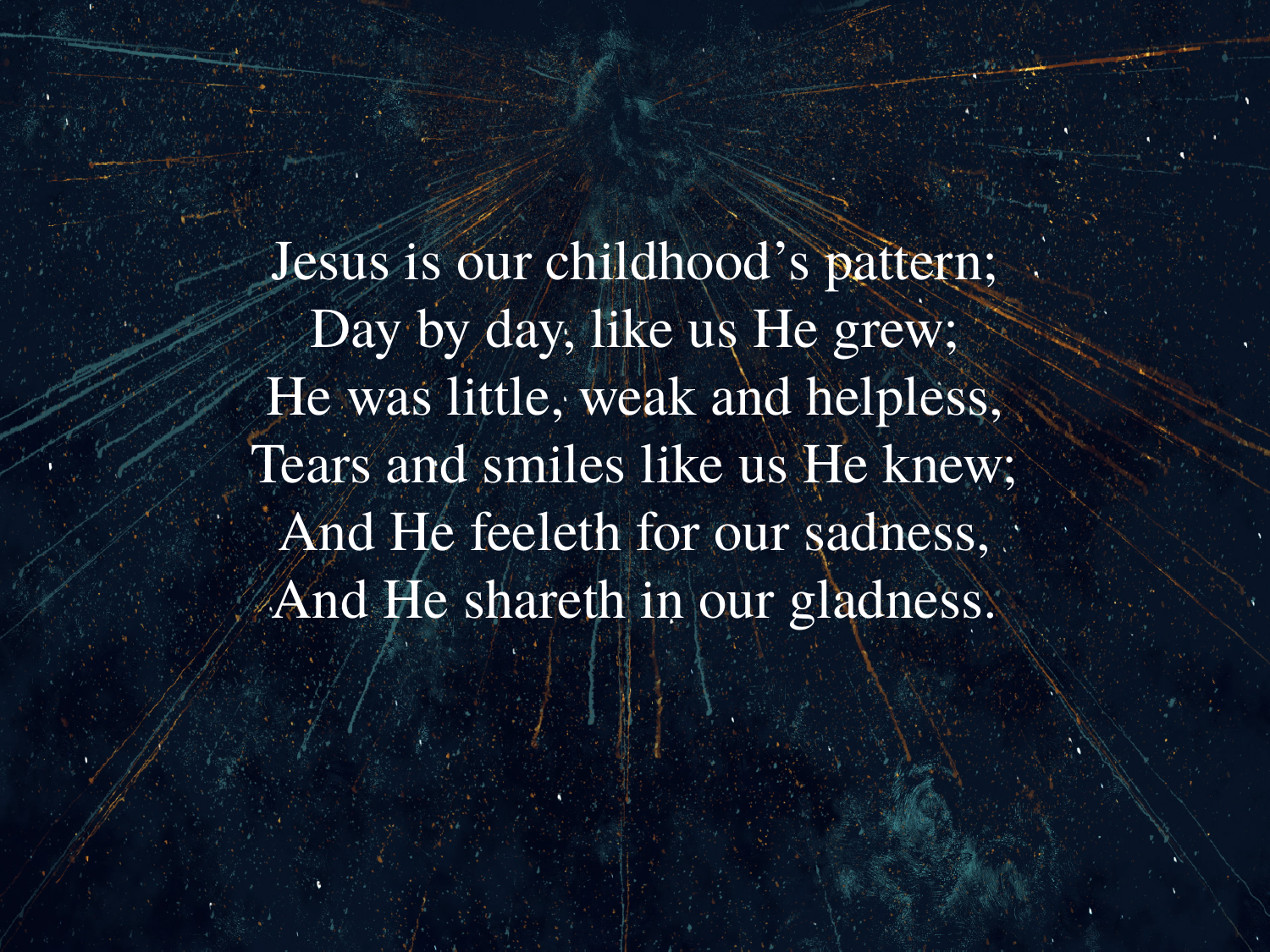

# Jesus is our childhood’s pattern; Day by day, like us He grew; He was little, weak and helpless, Tears and smiles like us He knew; And He feeleth for our sadness, And He shareth in our gladness.